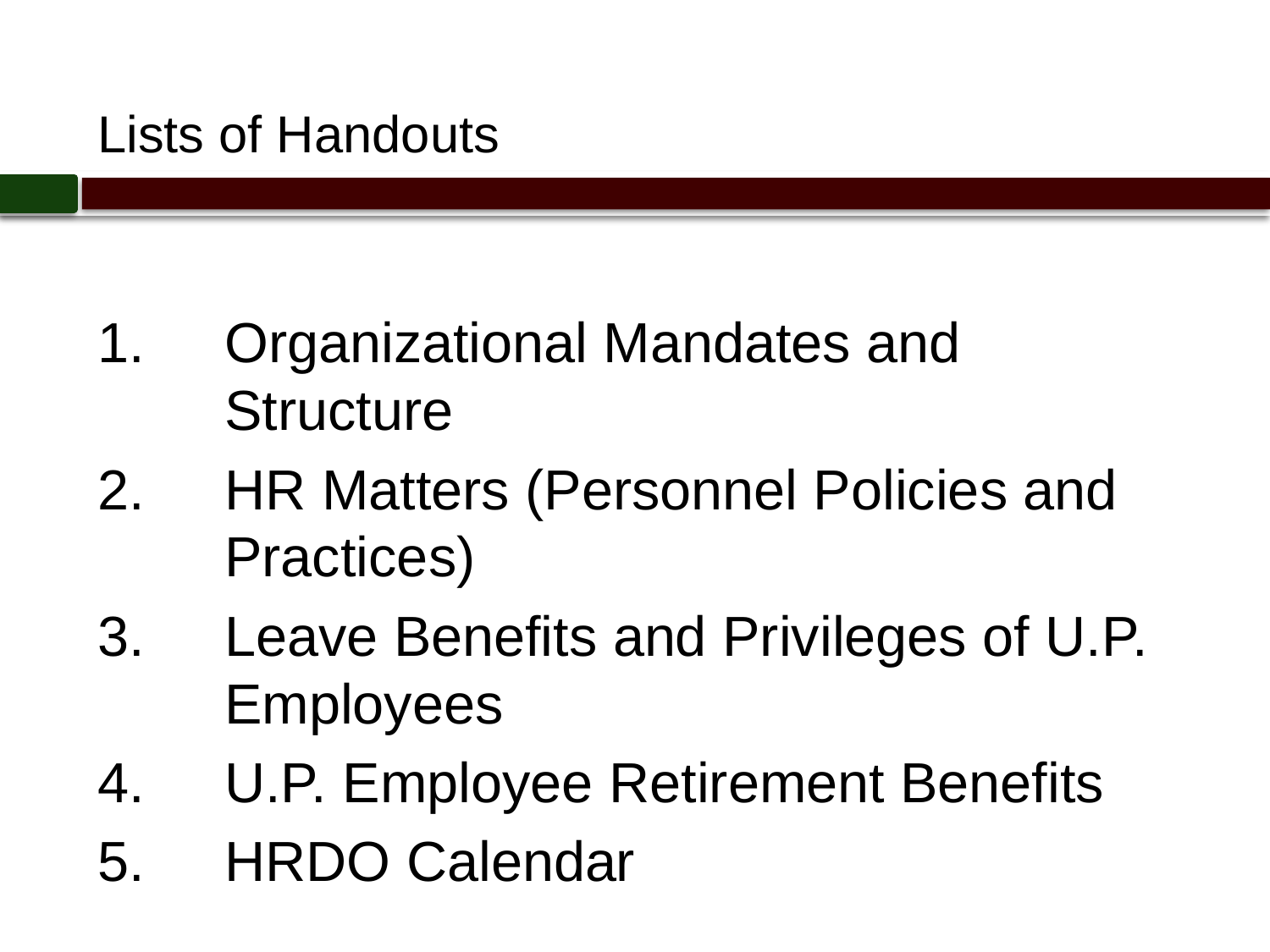

# Lists of Handouts

Organizational Mandates and Structure
HR Matters (Personnel Policies and Practices)
Leave Benefits and Privileges of U.P. Employees
U.P. Employee Retirement Benefits
HRDO Calendar